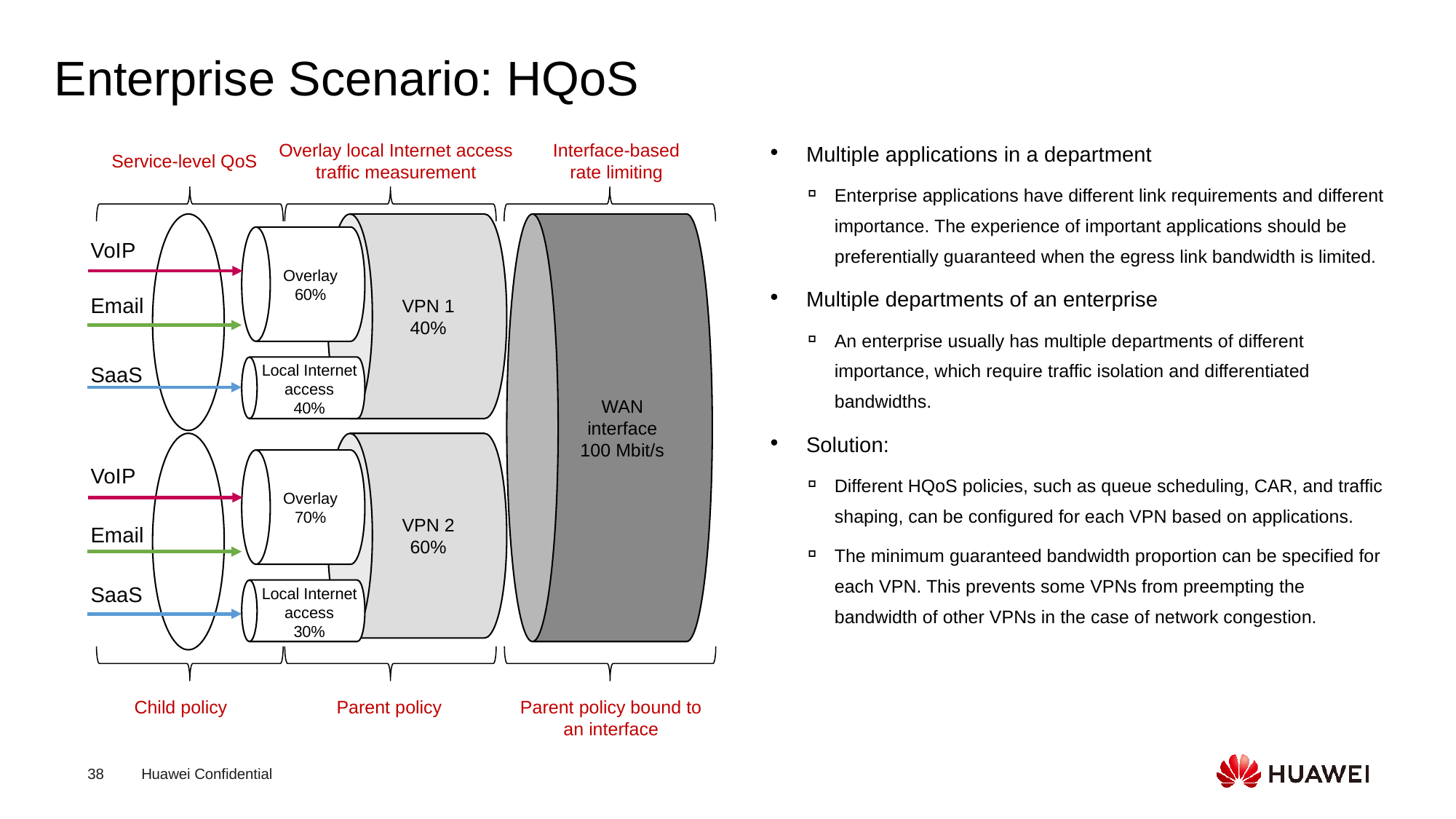

# Enterprise Scenario: HQoS

Multiple applications in a department
Enterprise applications have different link requirements and different importance. The experience of important applications should be preferentially guaranteed when the egress link bandwidth is limited.
Multiple departments of an enterprise
An enterprise usually has multiple departments of different importance, which require traffic isolation and differentiated bandwidths.
Solution:
Different HQoS policies, such as queue scheduling, CAR, and traffic shaping, can be configured for each VPN based on applications.
The minimum guaranteed bandwidth proportion can be specified for each VPN. This prevents some VPNs from preempting the bandwidth of other VPNs in the case of network congestion.
Overlay local Internet access traffic measurement
Interface-based rate limiting
Service-level QoS

Overlay
60%
VPN 1
40%
VoIP
Email
WAN interface
100 Mbit/s

Local Internet access
40%
SaaS

Overlay
70%
VPN 2
60%
VoIP
Email

SaaS
Local Internet access
30%
Child policy
Parent policy
Parent policy bound to an interface